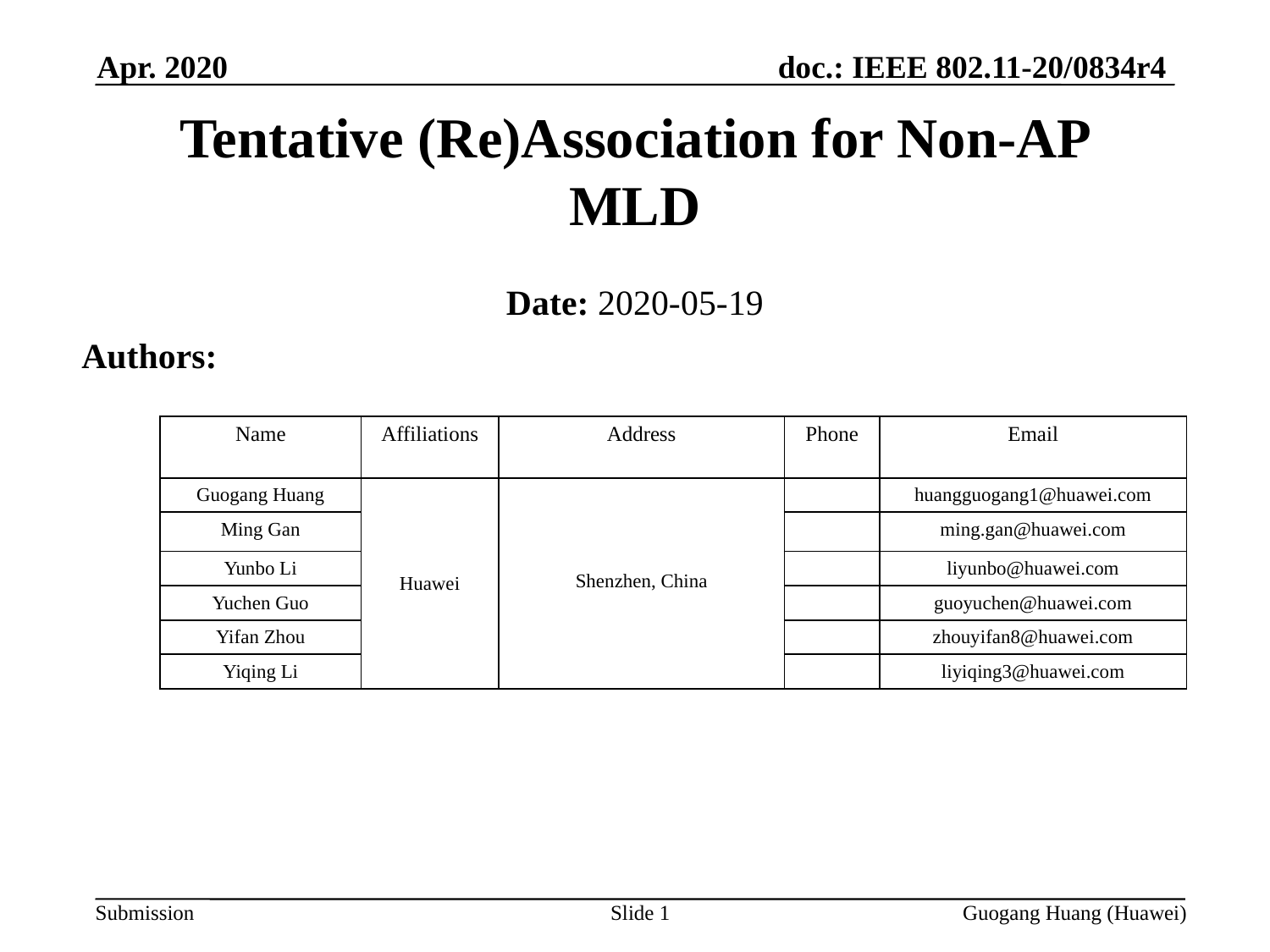

Apr. 2020
Tentative (Re)Association for Non-AP MLD
Date: 2020-05-19
Authors:
| Name | Affiliations | Address | Phone | Email |
| --- | --- | --- | --- | --- |
| Guogang Huang | Huawei | Shenzhen, China |  | huangguogang1@huawei.com |
| Ming Gan |  |  |  | ming.gan@huawei.com |
| Yunbo Li |  |  |  | liyunbo@huawei.com |
| Yuchen Guo |  |  |  | guoyuchen@huawei.com |
| Yifan Zhou |  |  |  | zhouyifan8@huawei.com |
| Yiqing Li |  |  |  | liyiqing3@huawei.com |
Slide 1
Guogang Huang (Huawei)